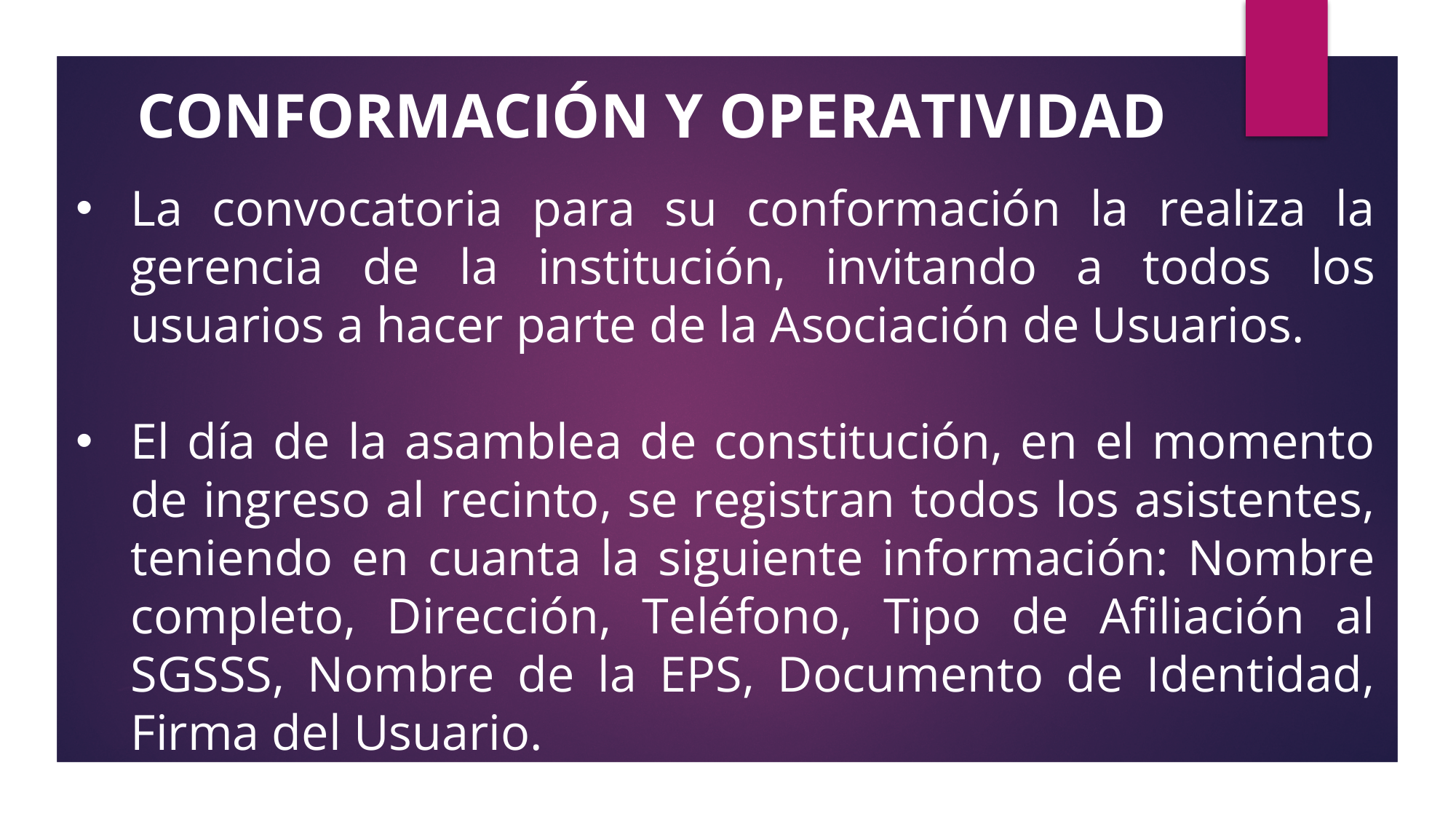

CONFORMACIÓN Y OPERATIVIDAD
La convocatoria para su conformación la realiza la gerencia de la institución, invitando a todos los usuarios a hacer parte de la Asociación de Usuarios.

El día de la asamblea de constitución, en el momento de ingreso al recinto, se registran todos los asistentes, teniendo en cuanta la siguiente información: Nombre completo, Dirección, Teléfono, Tipo de Afiliación al SGSSS, Nombre de la EPS, Documento de Identidad, Firma del Usuario.